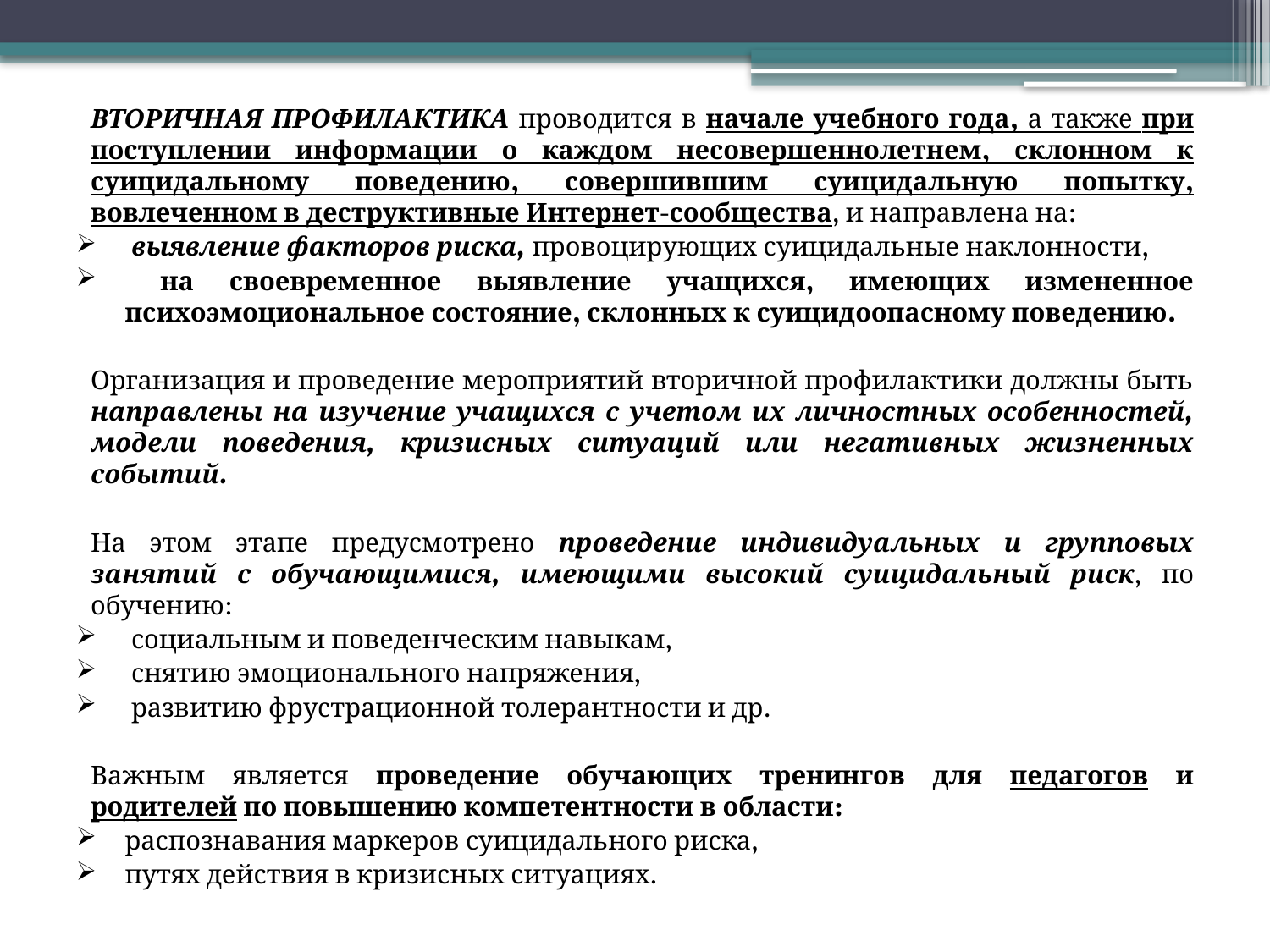

ВТОРИЧНАЯ ПРОФИЛАКТИКА проводится в начале учебного года, а также при поступлении информации о каждом несовершеннолетнем, склонном к суицидальному поведению, совершившим суицидальную попытку, вовлеченном в деструктивные Интернет-сообщества, и направлена на:
 выявление факторов риска, провоцирующих суицидальные наклонности,
 на своевременное выявление учащихся, имеющих измененное психоэмоциональное состояние, склонных к суицидоопасному поведению.

Организация и проведение мероприятий вторичной профилактики должны быть направлены на изучение учащихся с учетом их личностных особенностей, модели поведения, кризисных ситуаций или негативных жизненных событий.

На этом этапе предусмотрено проведение индивидуальных и групповых занятий с обучающимися, имеющими высокий суицидальный риск, по обучению:
 социальным и поведенческим навыкам,
 снятию эмоционального напряжения,
 развитию фрустрационной толерантности и др.

Важным является проведение обучающих тренингов для педагогов и родителей по повышению компетентности в области:
распознавания маркеров суицидального риска,
путях действия в кризисных ситуациях.